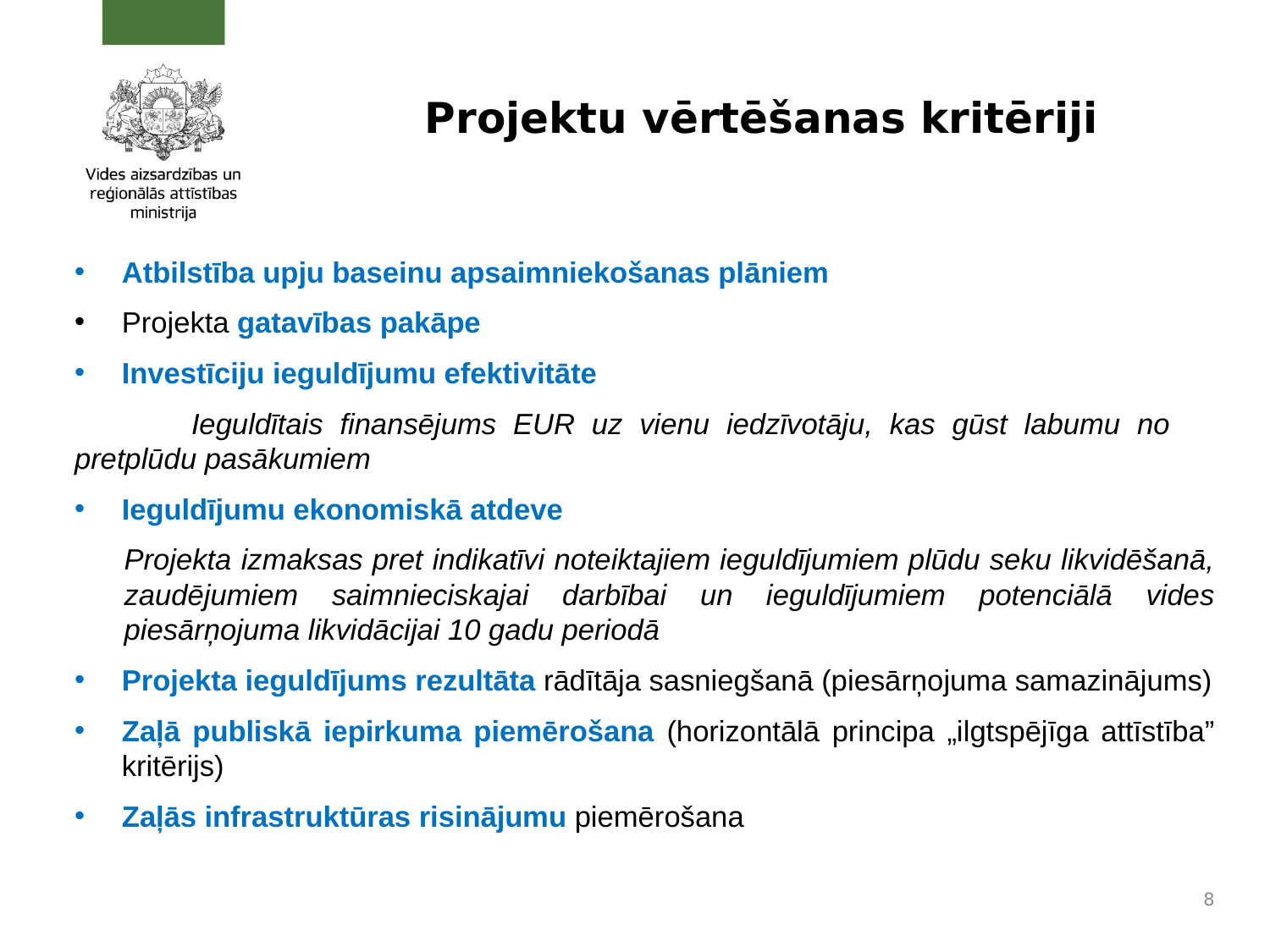

# Projektu vērtēšanas kritēriji
Atbilstība upju baseinu apsaimniekošanas plāniem
Projekta gatavības pakāpe
Investīciju ieguldījumu efektivitāte
	Ieguldītais finansējums EUR uz vienu iedzīvotāju, kas gūst labumu no 	pretplūdu pasākumiem
Ieguldījumu ekonomiskā atdeve
	Projekta izmaksas pret indikatīvi noteiktajiem ieguldījumiem plūdu seku likvidēšanā, zaudējumiem saimnieciskajai darbībai un ieguldījumiem potenciālā vides piesārņojuma likvidācijai 10 gadu periodā
Projekta ieguldījums rezultāta rādītāja sasniegšanā (piesārņojuma samazinājums)
Zaļā publiskā iepirkuma piemērošana (horizontālā principa „ilgtspējīga attīstība” kritērijs)
Zaļās infrastruktūras risinājumu piemērošana
8